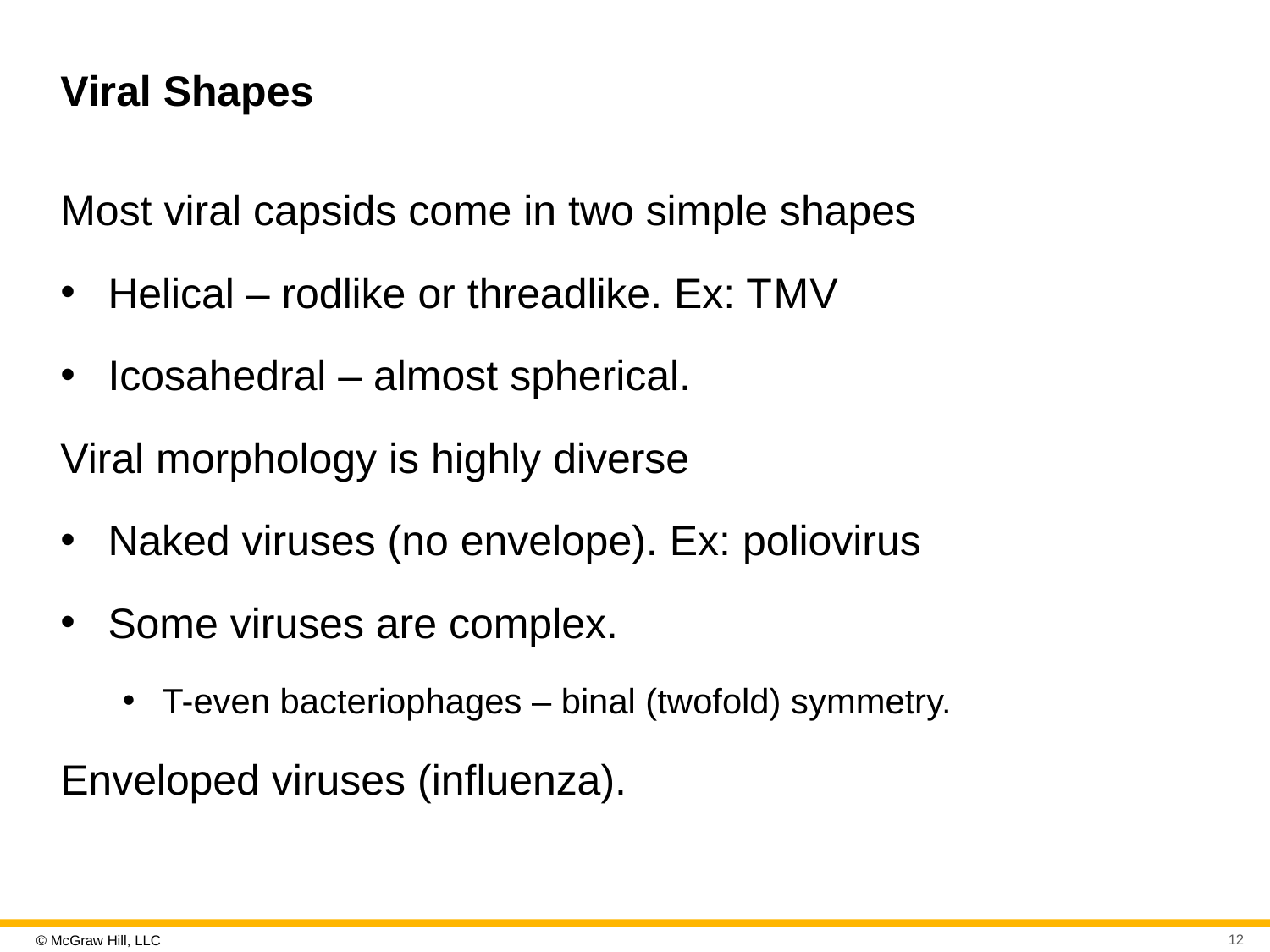

# Viral Shapes
Most viral capsids come in two simple shapes
Helical – rodlike or threadlike. Ex: T  M  V
Icosahedral – almost spherical.
Viral morphology is highly diverse
Naked viruses (no envelope). Ex: poliovirus
Some viruses are complex.
T-even bacteriophages – binal (twofold) symmetry.
Enveloped viruses (influenza).
12